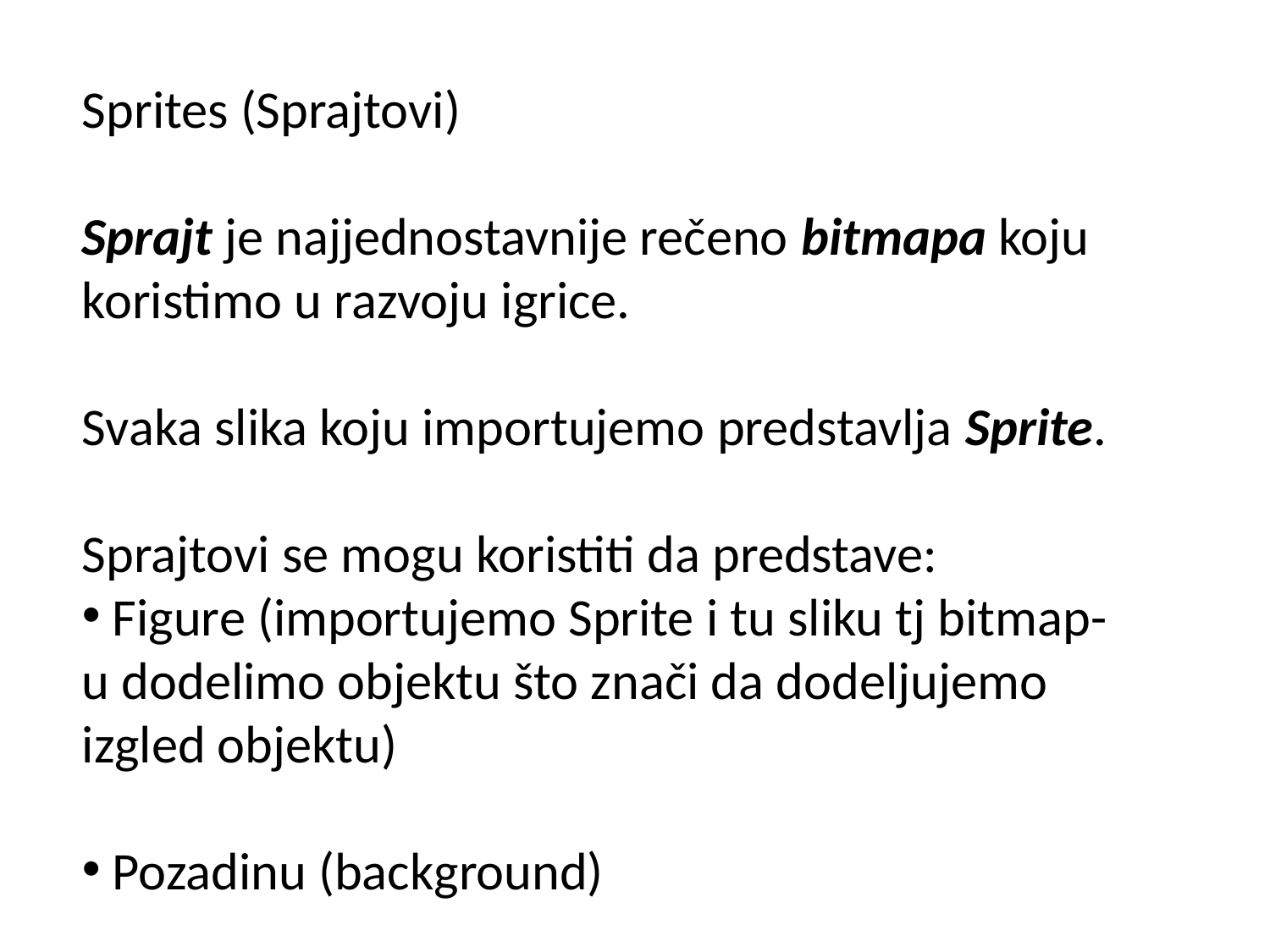

Sprites (Sprajtovi)

Sprajt je najjednostavnije rečeno bitmapa koju koristimo u razvoju igrice.

Svaka slika koju importujemo predstavlja Sprite.

Sprajtovi se mogu koristiti da predstave:
 Figure (importujemo Sprite i tu sliku tj bitmap-u dodelimo objektu što znači da dodeljujemo izgled objektu)

 Pozadinu (background)